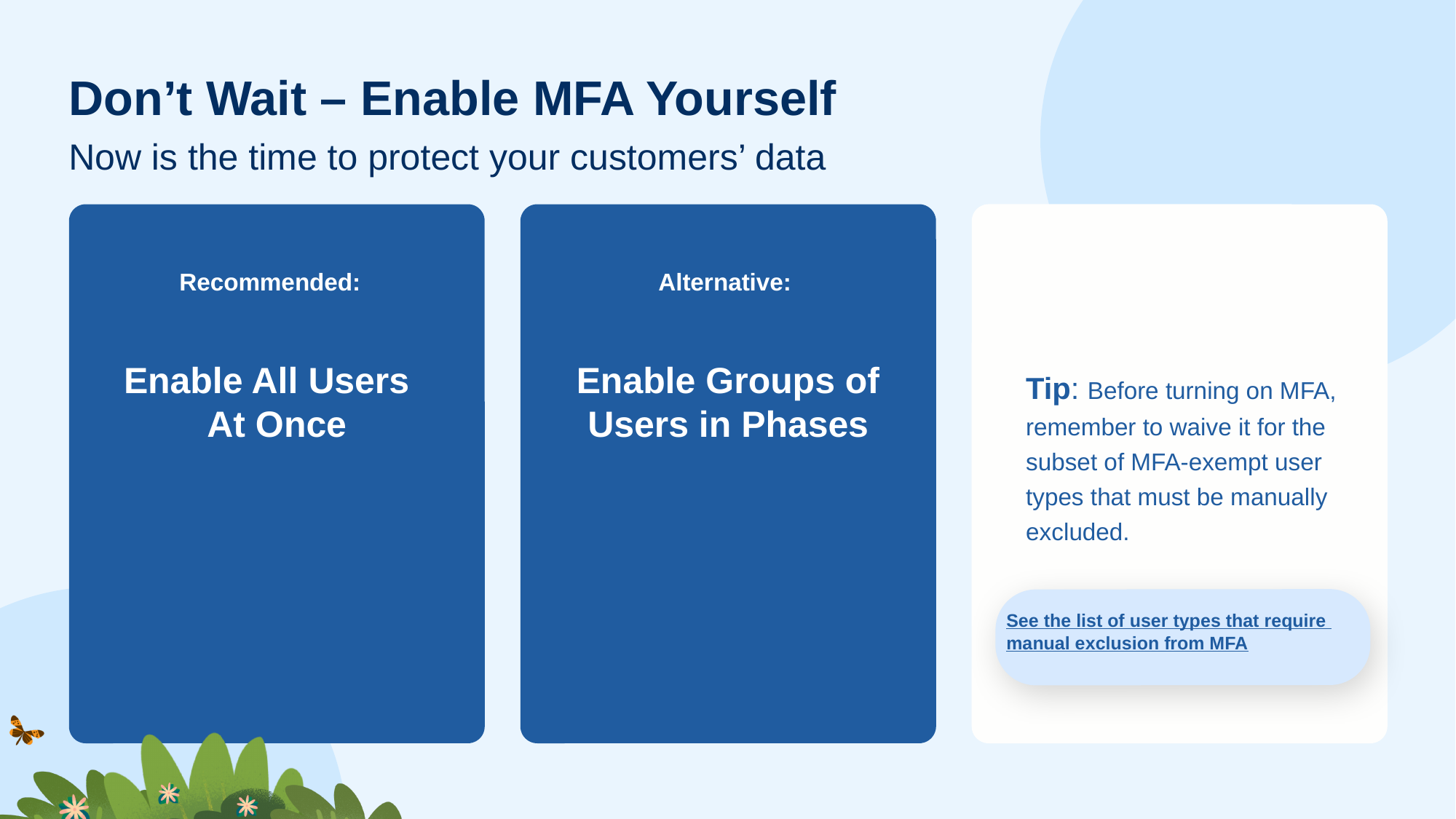

# Don’t Wait – Enable MFA Yourself
Now is the time to protect your customers’ data
Recommended:

Enable All Users   At Once
Alternative:

Enable Groups of Users in Phases
Tip: Before turning on MFA, remember to waive it for the subset of MFA-exempt user types that must be manually excluded.

See the list of user types that require manual exclusion from MFA